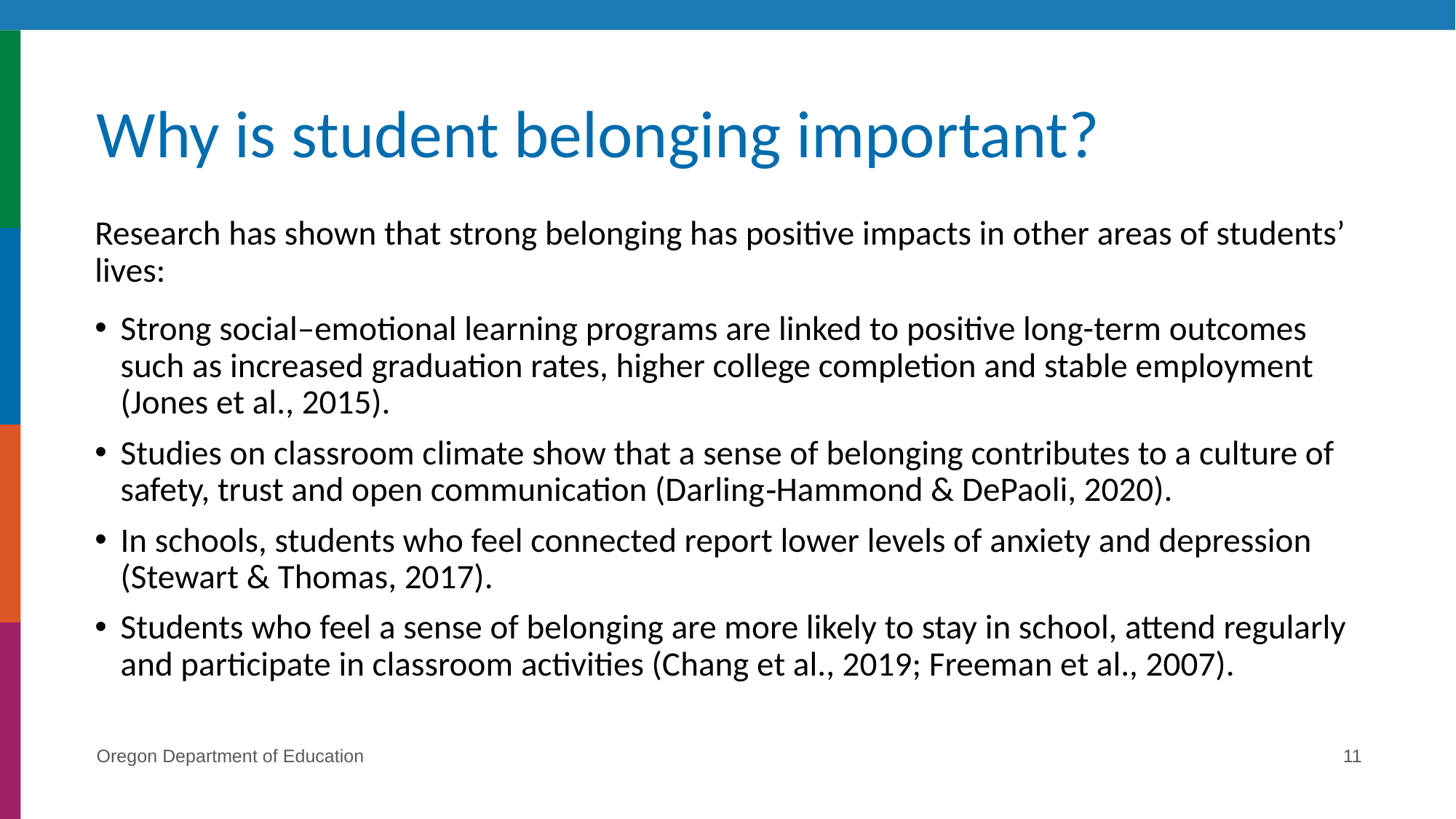

# Why is student belonging important?
Research has shown that strong belonging has positive impacts in other areas of students’ lives:
Strong social–emotional learning programs are linked to positive long-term outcomes such as increased graduation rates, higher college completion and stable employment (Jones et al., 2015).
Studies on classroom climate show that a sense of belonging contributes to a culture of safety, trust and open communication (Darling‑Hammond & DePaoli, 2020).
In schools, students who feel connected report lower levels of anxiety and depression (Stewart & Thomas, 2017).
Students who feel a sense of belonging are more likely to stay in school, attend regularly and participate in classroom activities (Chang et al., 2019; Freeman et al., 2007).
Oregon Department of Education
11